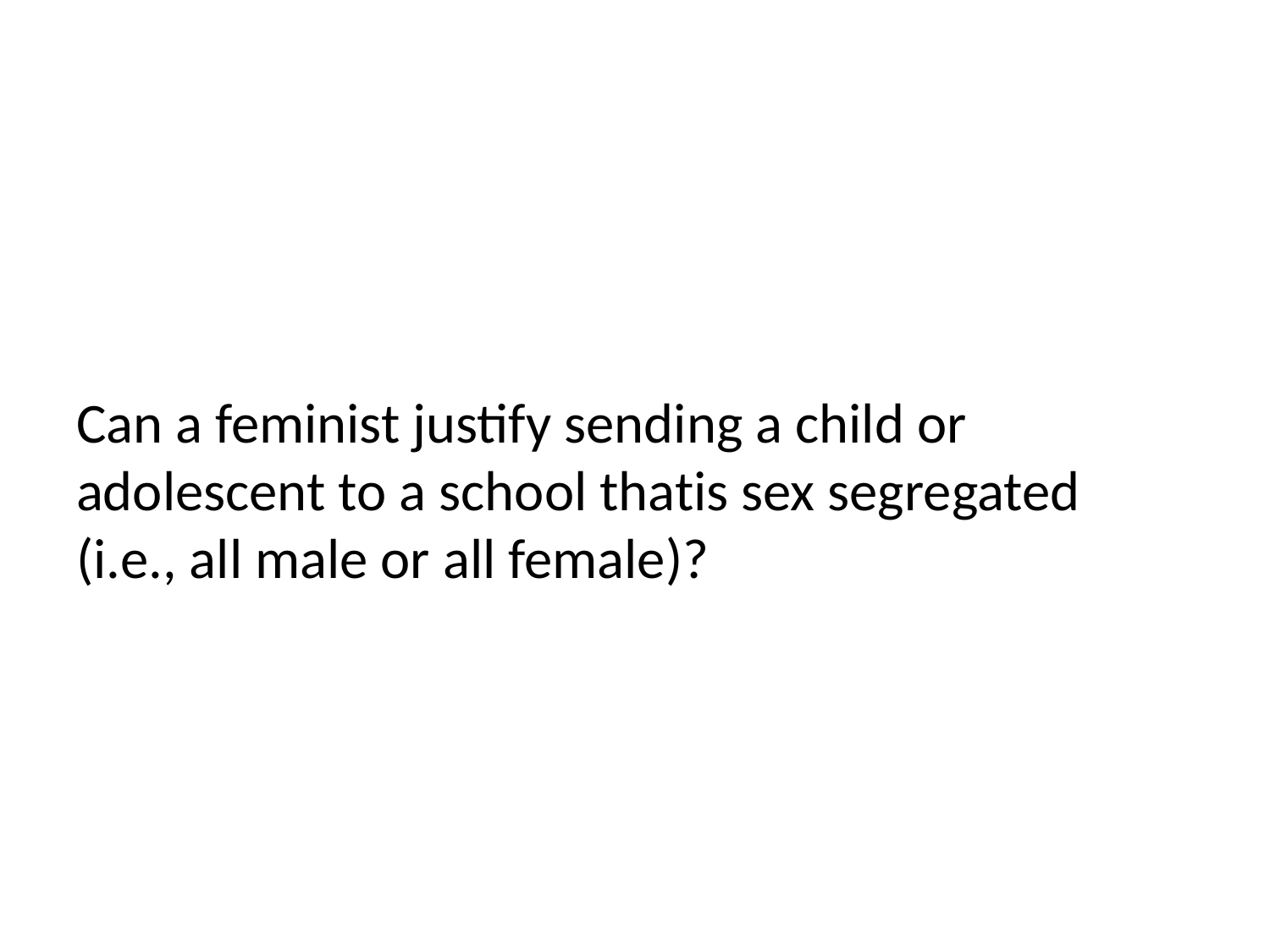

#

Can a feminist justify sending a child or adolescent to a school that is sex segregated (i.e., all male or all female)?